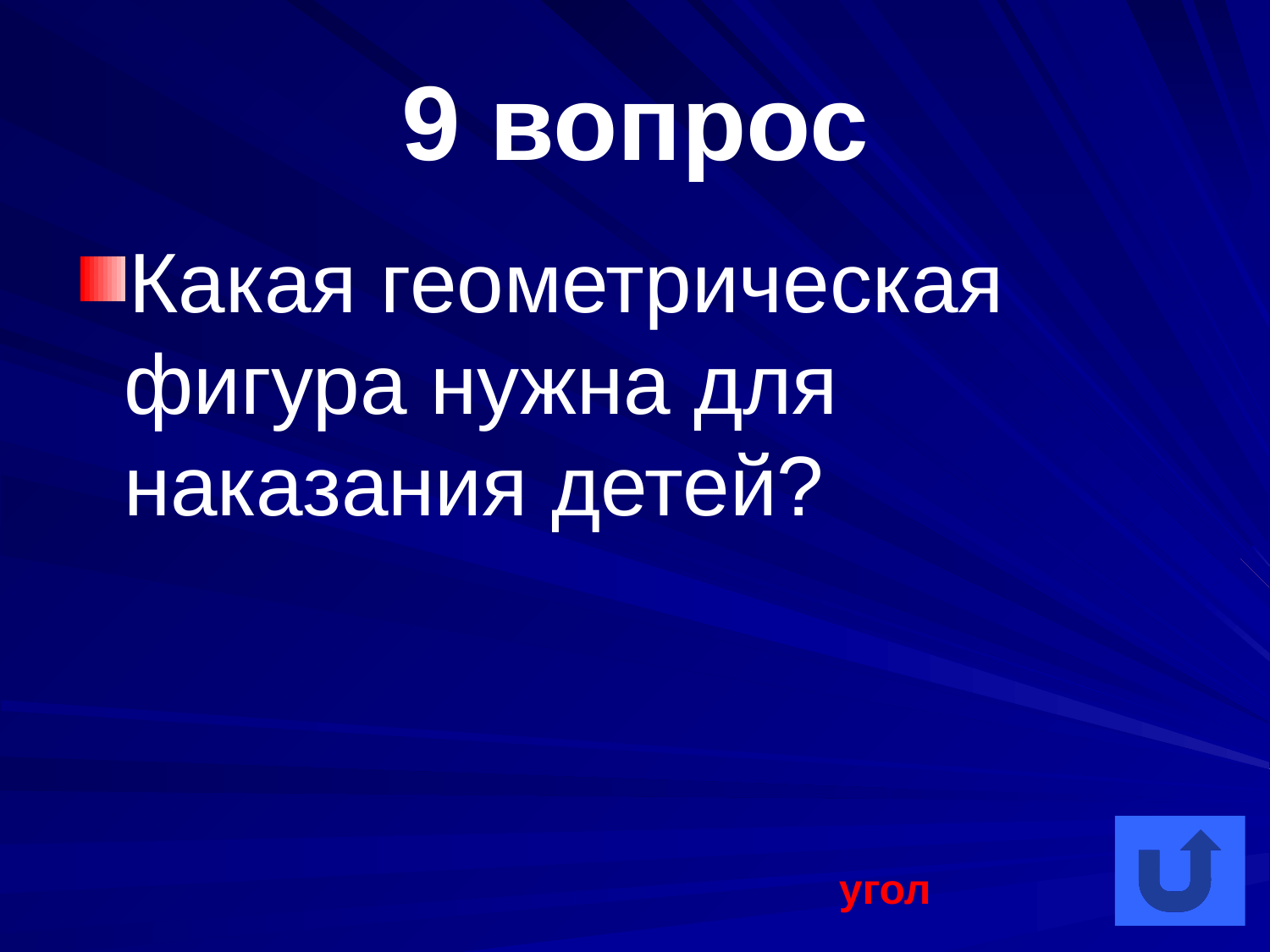

# 9 вопрос
Какая геометрическая фигура нужна для наказания детей?

угол